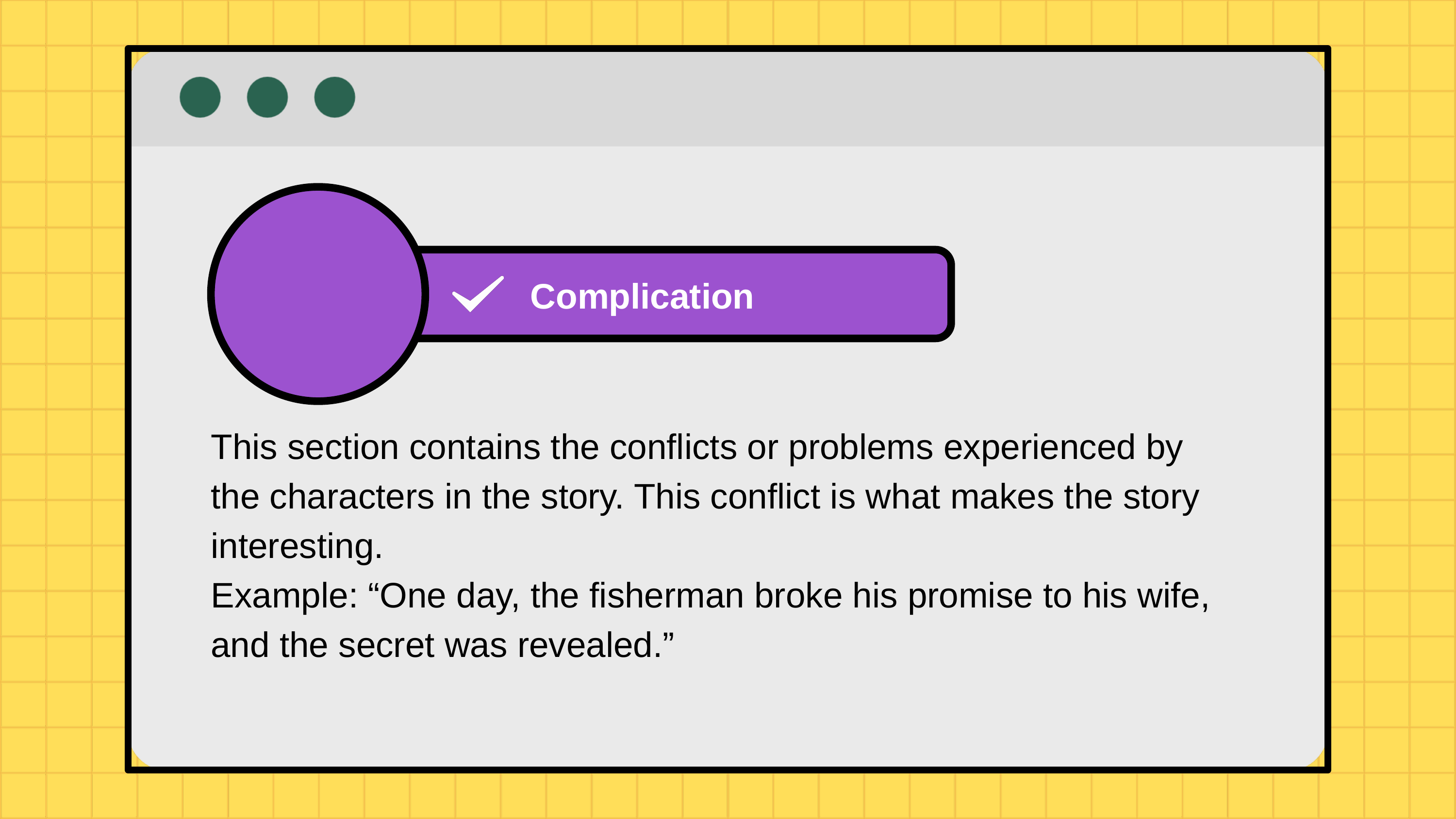

Complication

This section contains the conflicts or problems experienced by the characters in the story. This conflict is what makes the story interesting.
Example: “One day, the fisherman broke his promise to his wife, and the secret was revealed.”